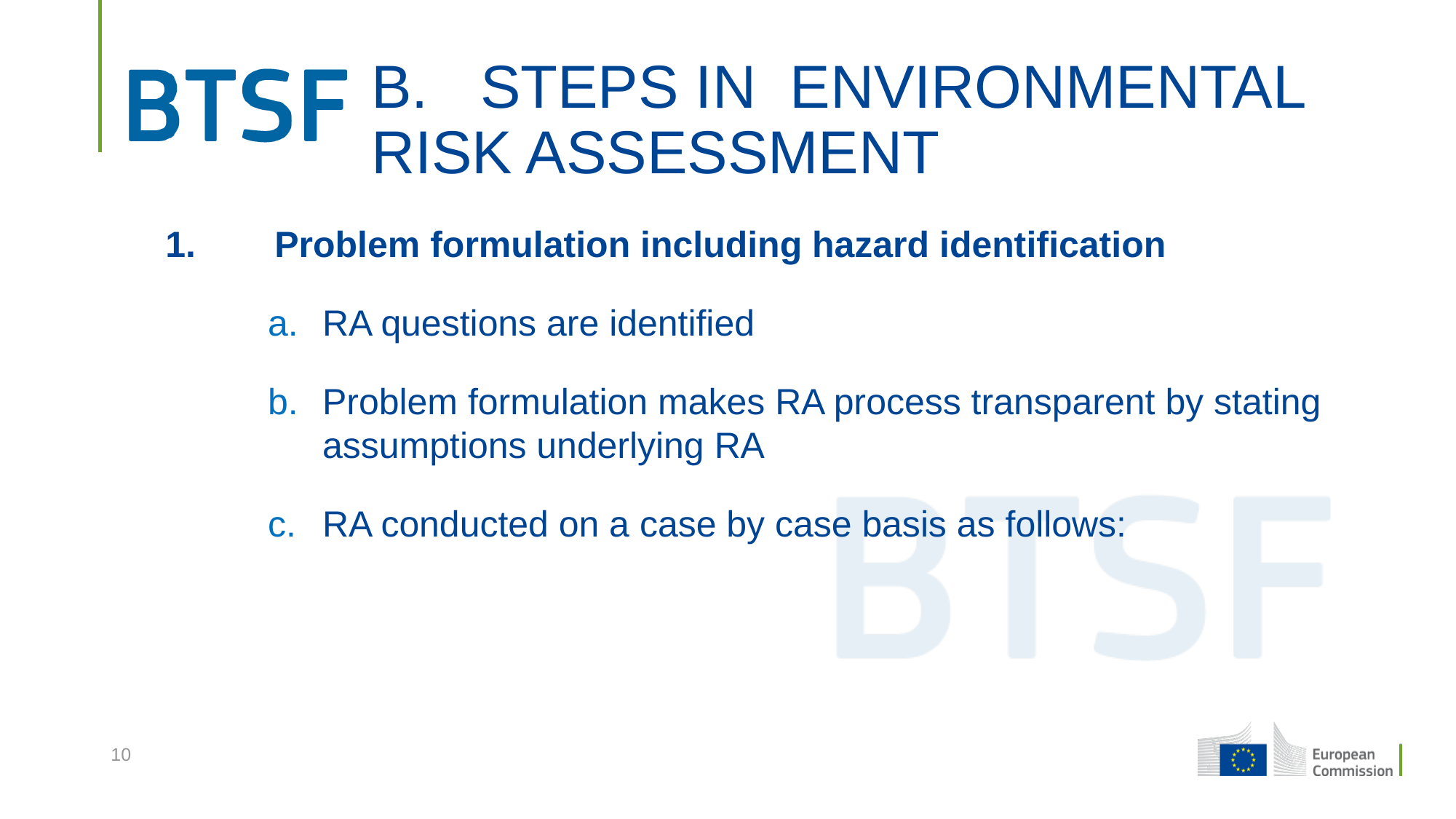

# B.	STEPS IN  ENVIRONMENTAL RISK ASSESSMENT
1.	Problem formulation including hazard identification
RA questions are identified
Problem formulation makes RA process transparent by stating assumptions underlying RA
RA conducted on a case by case basis as follows:

10